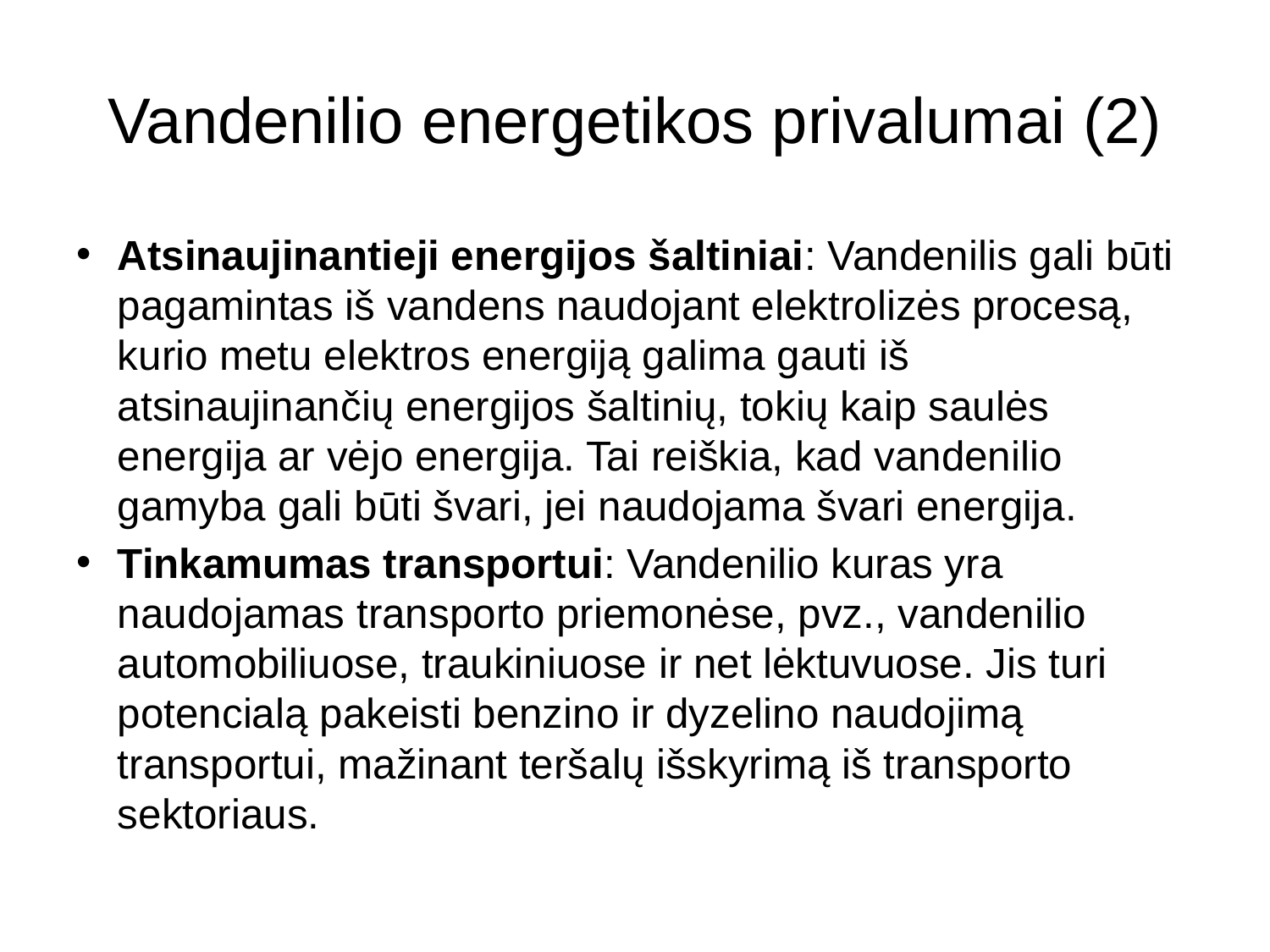

# Vandenilio energetikos privalumai (2)
Atsinaujinantieji energijos šaltiniai: Vandenilis gali būti pagamintas iš vandens naudojant elektrolizės procesą, kurio metu elektros energiją galima gauti iš atsinaujinančių energijos šaltinių, tokių kaip saulės energija ar vėjo energija. Tai reiškia, kad vandenilio gamyba gali būti švari, jei naudojama švari energija.
Tinkamumas transportui: Vandenilio kuras yra naudojamas transporto priemonėse, pvz., vandenilio automobiliuose, traukiniuose ir net lėktuvuose. Jis turi potencialą pakeisti benzino ir dyzelino naudojimą transportui, mažinant teršalų išskyrimą iš transporto sektoriaus.